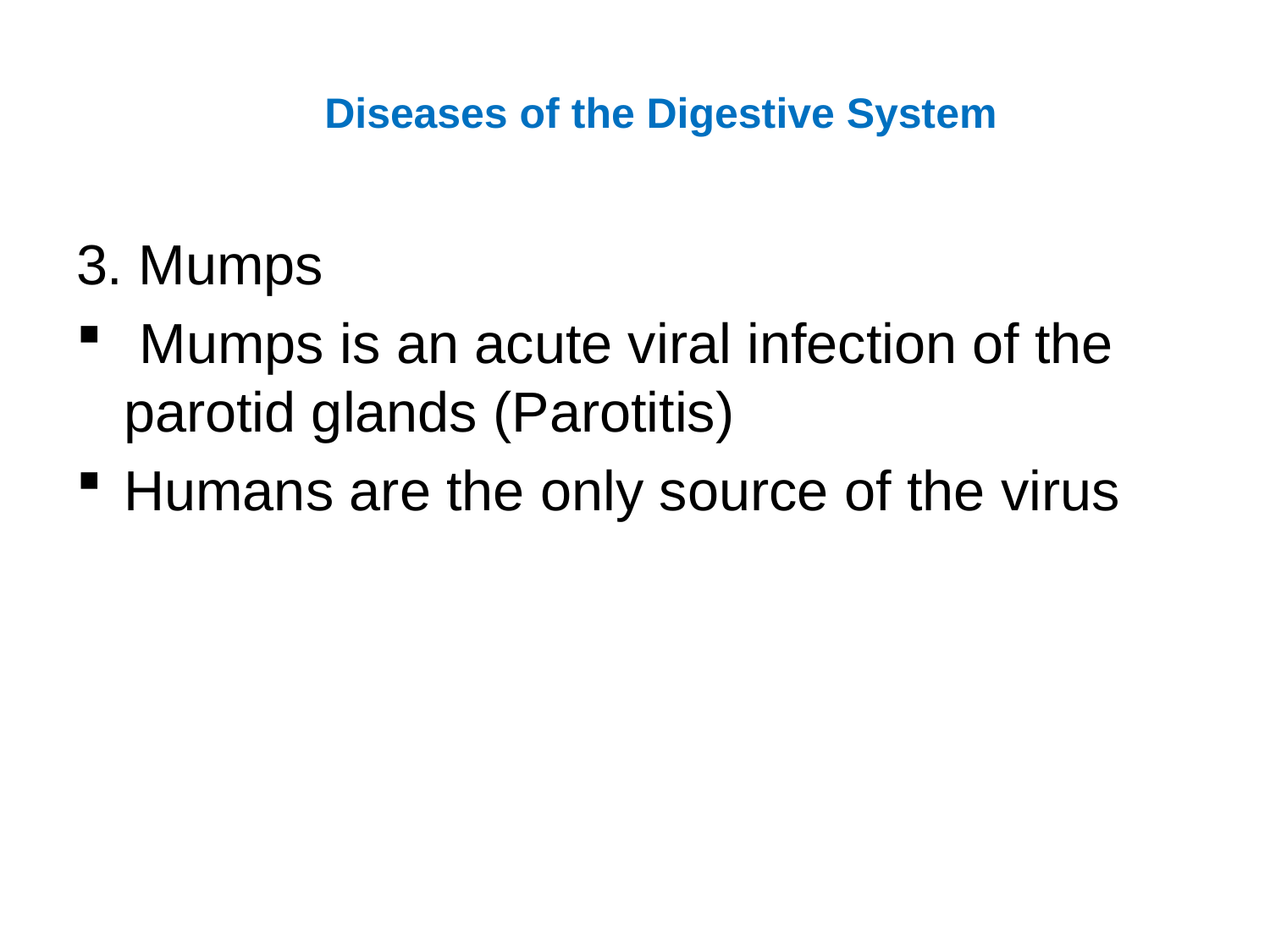

Diseases of the Digestive System
3. Mumps
 Mumps is an acute viral infection of the parotid glands (Parotitis)
Humans are the only source of the virus